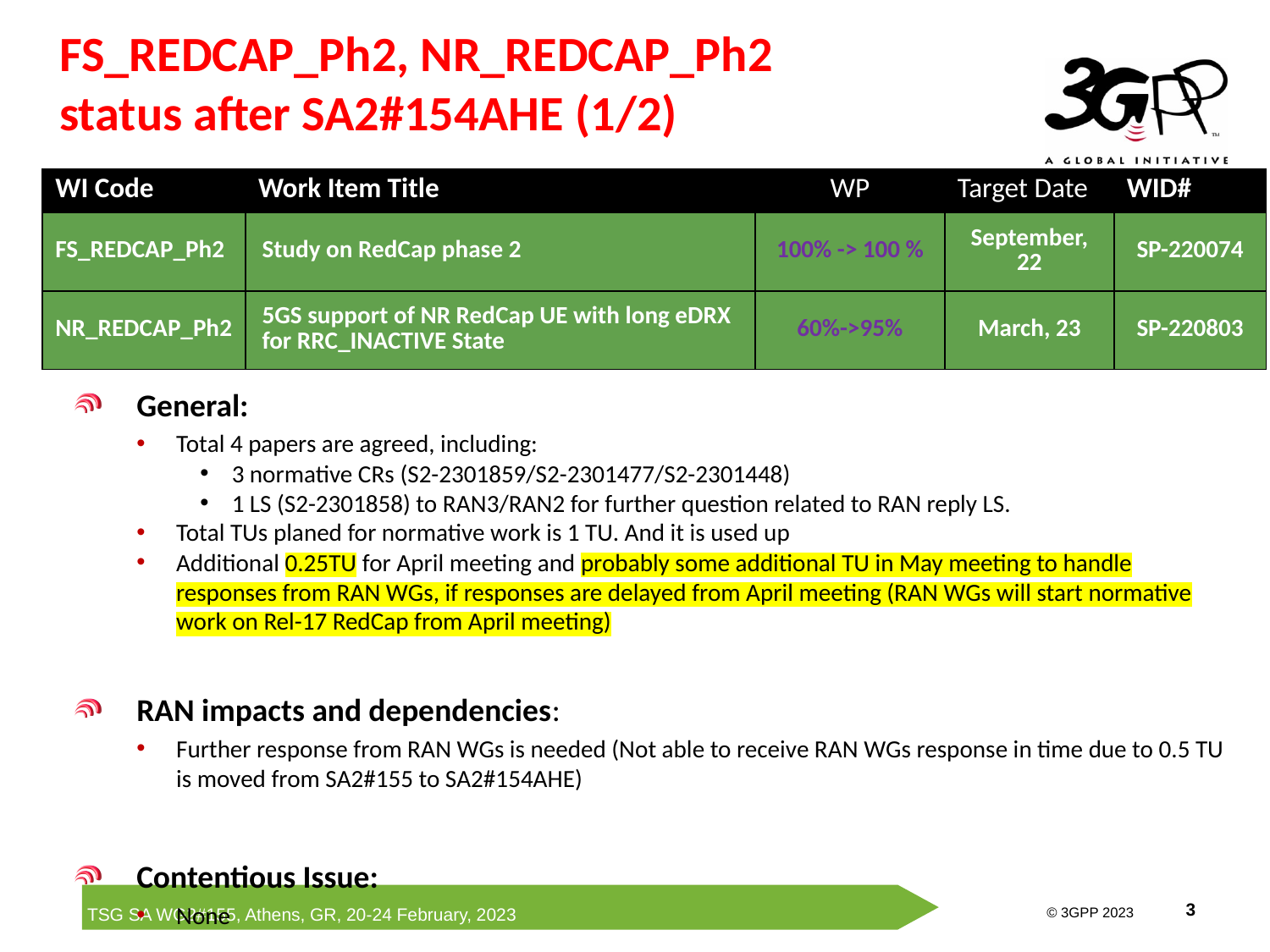

# FS_REDCAP_Ph2, NR_REDCAP_Ph2 status after SA2#154AHE (1/2)
| WI Code | Work Item Title | WP | Target Date | WID# |
| --- | --- | --- | --- | --- |
| FS\_REDCAP\_Ph2 | Study on RedCap phase 2 | 100% -> 100 % | September, 22 | SP-220074 |
| NR\_REDCAP\_Ph2 | 5GS support of NR RedCap UE with long eDRX for RRC\_INACTIVE State | 60%->95% | March, 23 | SP-220803 |
General:
Total 4 papers are agreed, including:
3 normative CRs (S2-2301859/S2-2301477/S2-2301448)
1 LS (S2-2301858) to RAN3/RAN2 for further question related to RAN reply LS.
Total TUs planed for normative work is 1 TU. And it is used up
Additional 0.25TU for April meeting and probably some additional TU in May meeting to handle responses from RAN WGs, if responses are delayed from April meeting (RAN WGs will start normative work on Rel-17 RedCap from April meeting)

RAN impacts and dependencies:
Further response from RAN WGs is needed (Not able to receive RAN WGs response in time due to 0.5 TU is moved from SA2#155 to SA2#154AHE)

Contentious Issue:
None